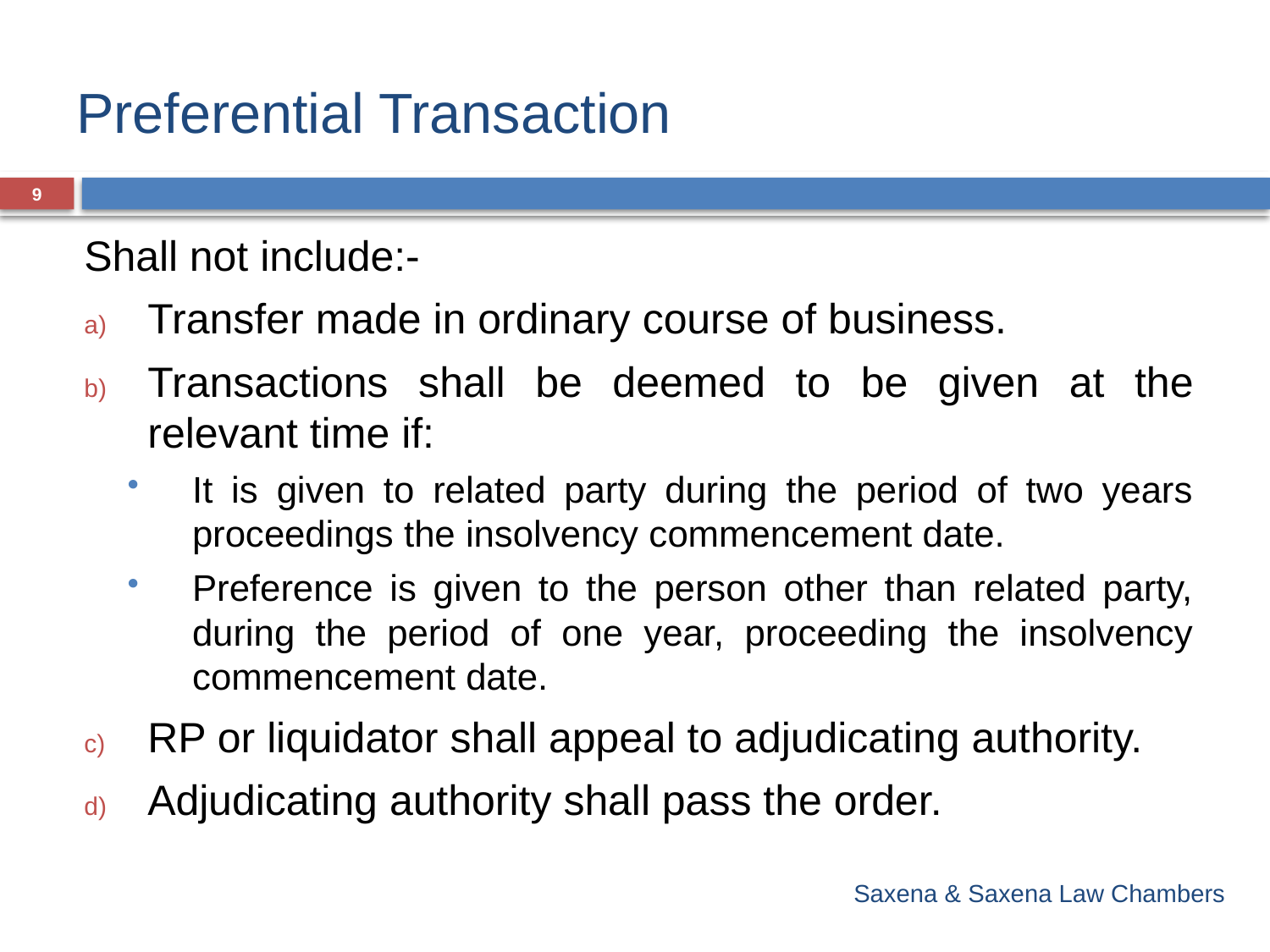

# Preferential Transaction
9
Shall not include:-
Transfer made in ordinary course of business.
Transactions shall be deemed to be given at the relevant time if:
It is given to related party during the period of two years proceedings the insolvency commencement date.
Preference is given to the person other than related party, during the period of one year, proceeding the insolvency commencement date.
RP or liquidator shall appeal to adjudicating authority.
Adjudicating authority shall pass the order.

Saxena & Saxena Law Chambers